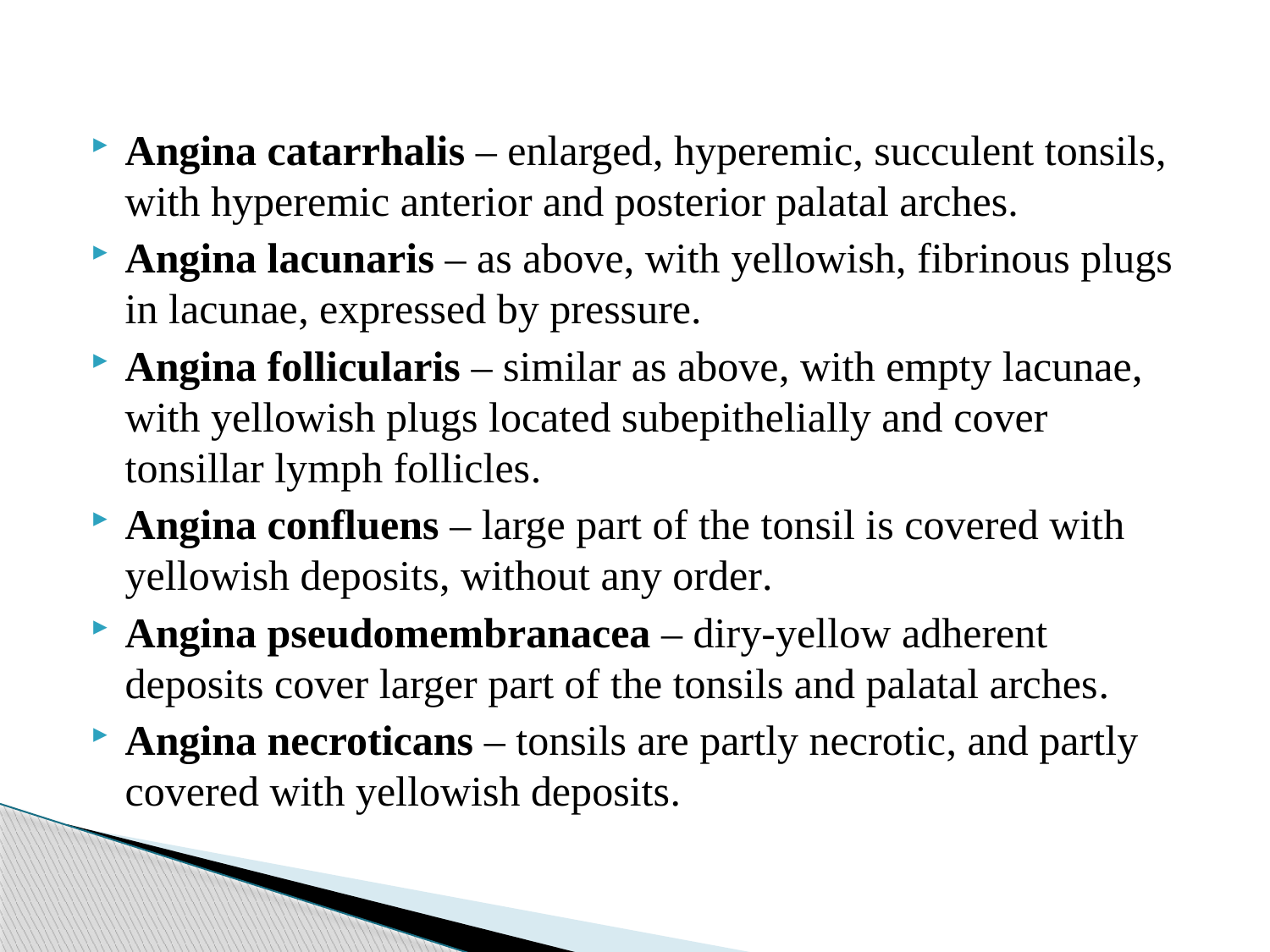

Angina catarrhalis – enlarged, hyperemic, succulent tonsils, with hyperemic anterior and posterior palatal arches.
Angina lacunaris – as above, with yellowish, fibrinous plugs in lacunae, expressed by pressure.
Angina follicularis – similar as above, with empty lacunae, with yellowish plugs located subepithelially and cover tonsillar lymph follicles.
Angina confluens – large part of the tonsil is covered with yellowish deposits, without any order.
Angina pseudomembranacea – diry-yellow adherent deposits cover larger part of the tonsils and palatal arches.
Angina necroticans – tonsils are partly necrotic, and partly covered with yellowish deposits.